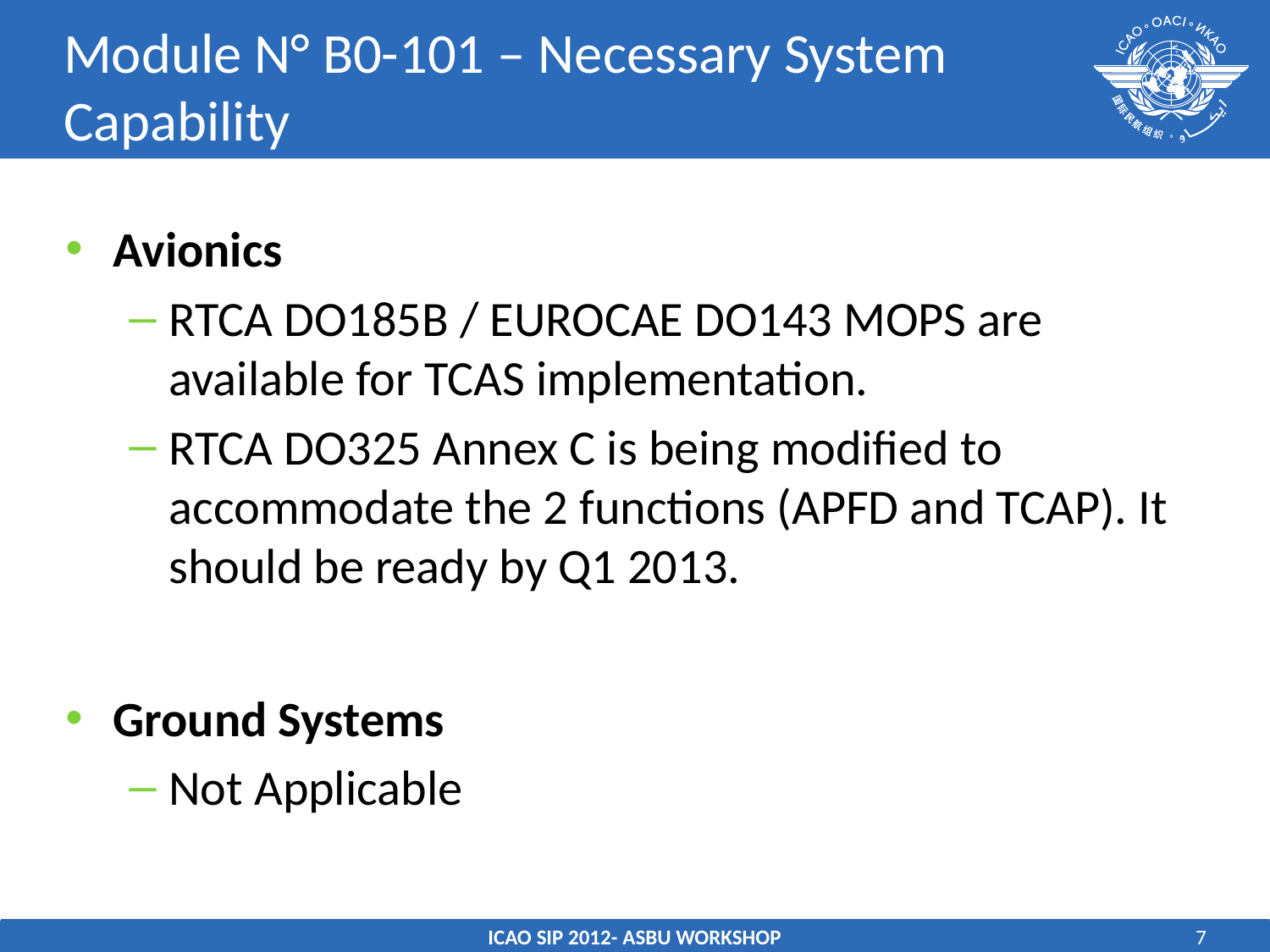

# Module N° B0-101 – Necessary System Capability
Avionics
RTCA DO185B / EUROCAE DO143 MOPS are available for TCAS implementation.
RTCA DO325 Annex C is being modified to accommodate the 2 functions (APFD and TCAP). It should be ready by Q1 2013.

Ground Systems
Not Applicable
ICAO SIP 2012- ASBU WORKSHOP
7